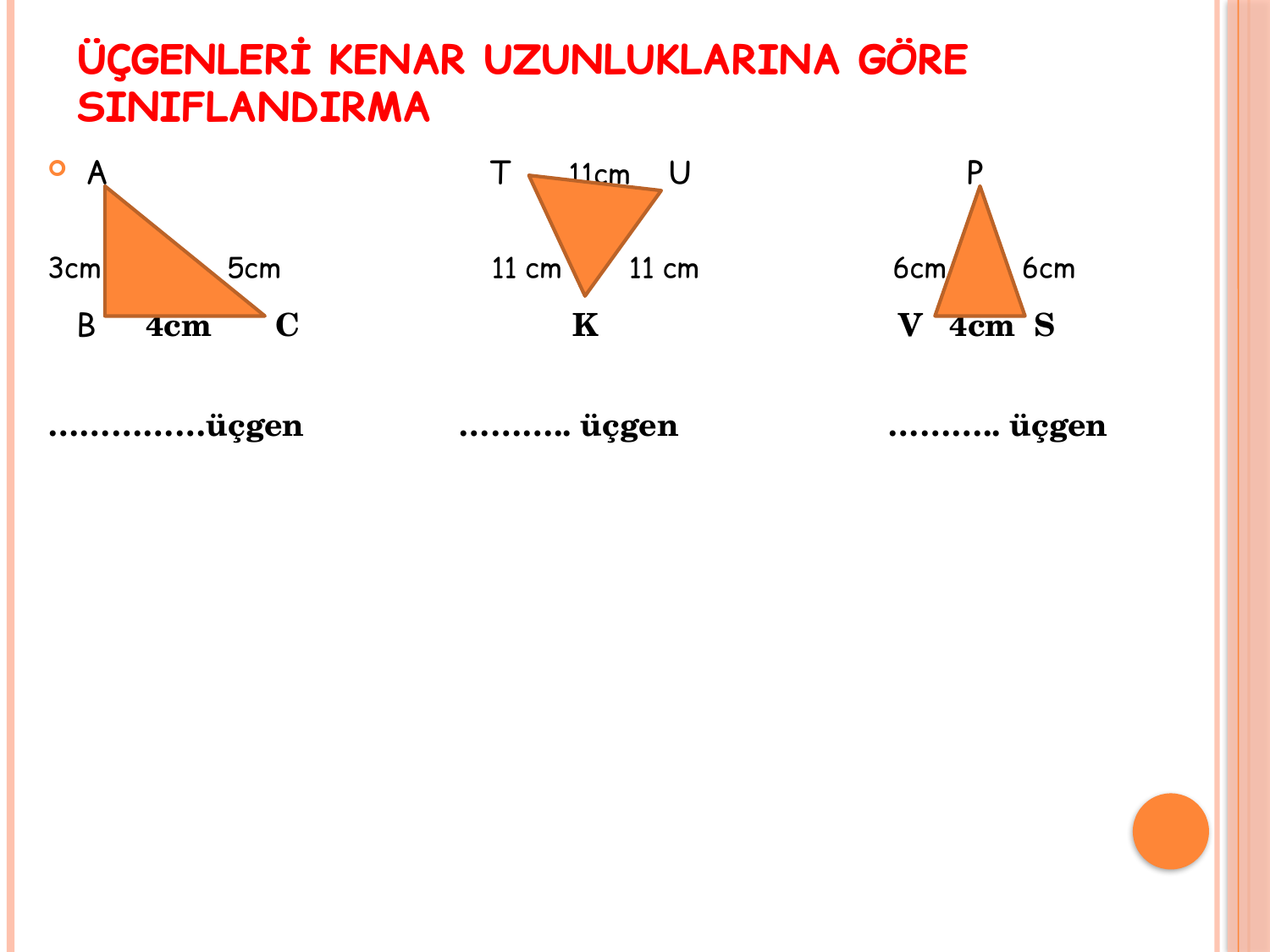

# Üçgenleri kenar uzunluklarına göre sınıflandırma
A                                        T      11cm    U                             P

3cm               5cm                         11 cm        11 cm                       6cm         6cm
   B     4cm       C                              K                                 V   4cm  S

……………üçgen                 ……….. üçgen                       ……….. üçgen